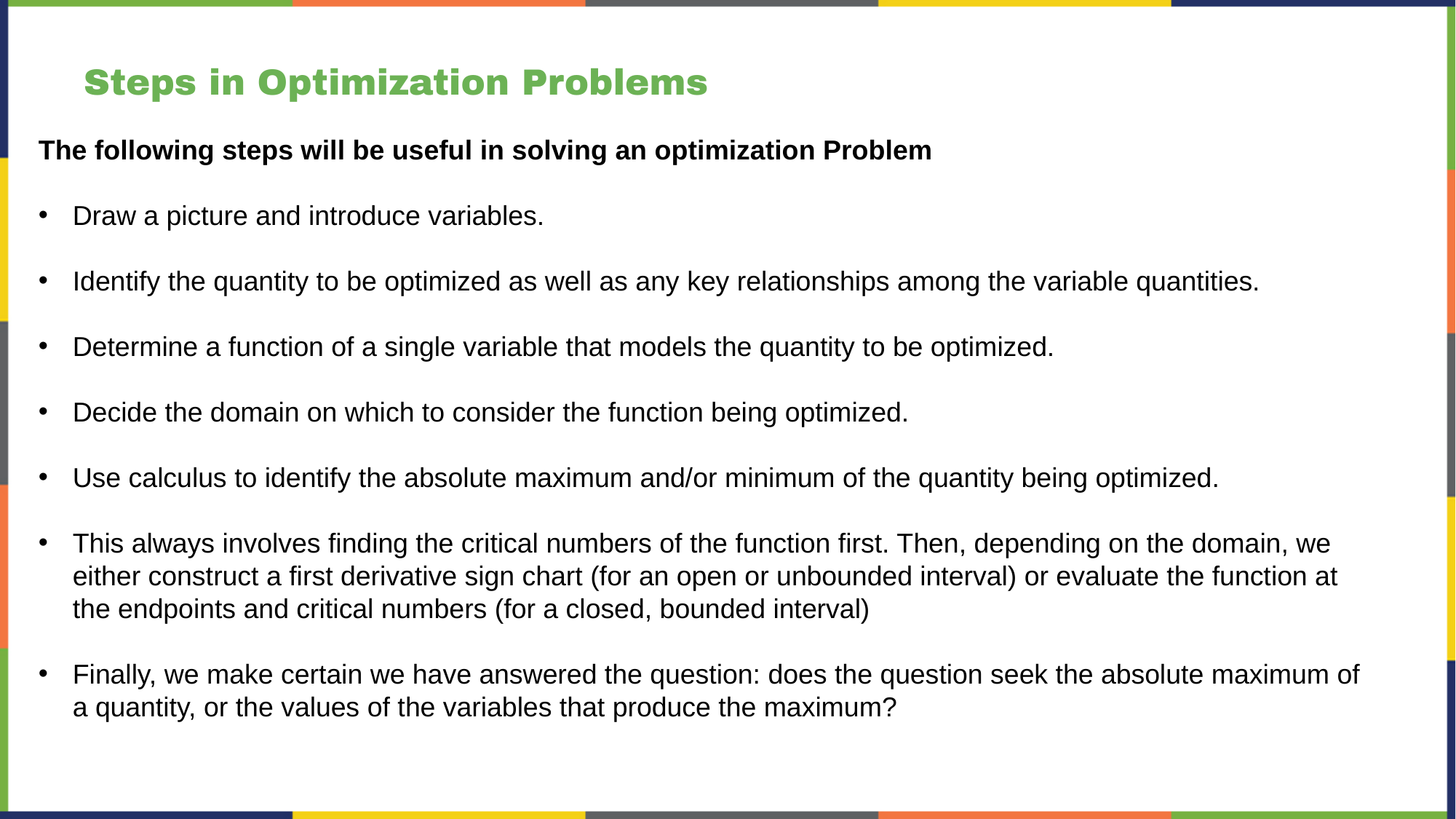

# Steps in Optimization Problems

The following steps will be useful in solving an optimization Problem

Draw a picture and introduce variables.

Identify the quantity to be optimized as well as any key relationships among the variable quantities.

Determine a function of a single variable that models the quantity to be optimized.

Decide the domain on which to consider the function being optimized.

Use calculus to identify the absolute maximum and/or minimum of the quantity being optimized.

This always involves finding the critical numbers of the function first. Then, depending on the domain, we either construct a first derivative sign chart (for an open or unbounded interval) or evaluate the function at the endpoints and critical numbers (for a closed, bounded interval)

Finally, we make certain we have answered the question: does the question seek the absolute maximum of a quantity, or the values of the variables that produce the maximum?